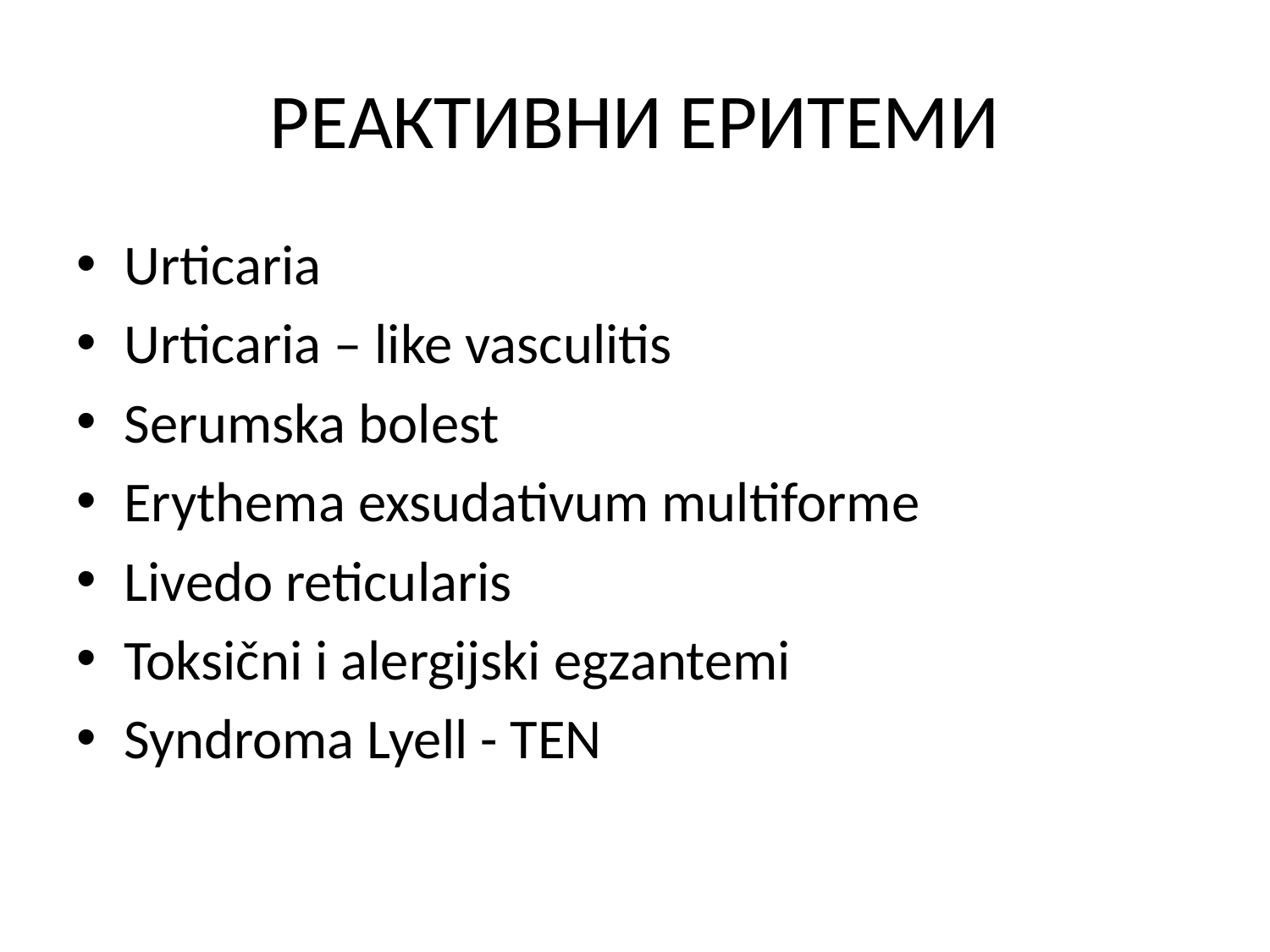

# РЕАКТИВНИ ЕРИТЕМИ
Urticaria
Urticaria – like vasculitis
Serumska bolest
Erythema exsudativum multiforme
Livedo reticularis
Toksični i alergijski egzantemi
Syndroma Lyell - TEN